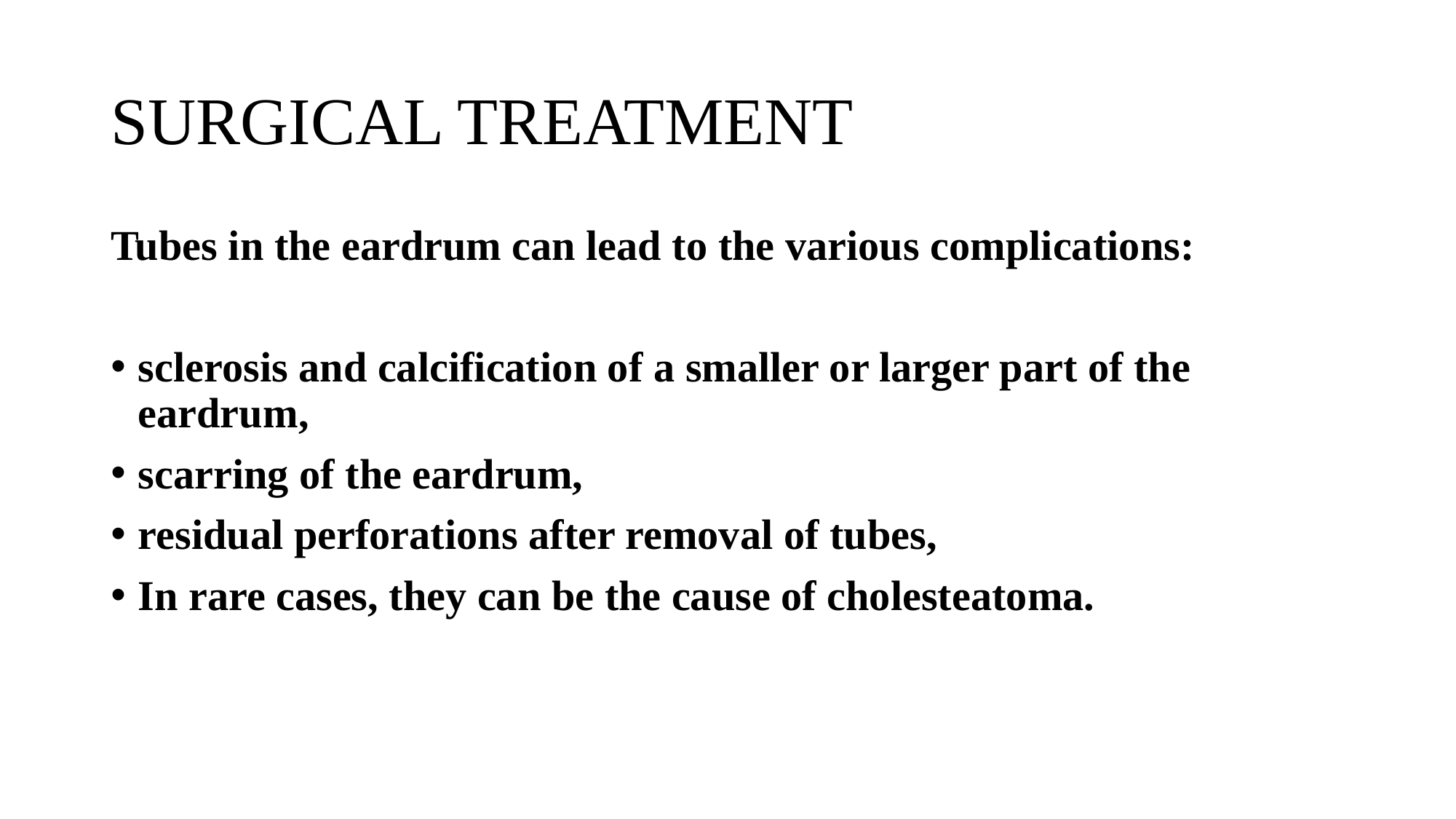

# SURGICAL TREATMENT
Tubes in the eardrum can lead to the various complications:

sclerosis and calcification of a smaller or larger part of the eardrum,
scarring of the eardrum,
residual perforations after removal of tubes,
In rare cases, they can be the cause of cholesteatoma.